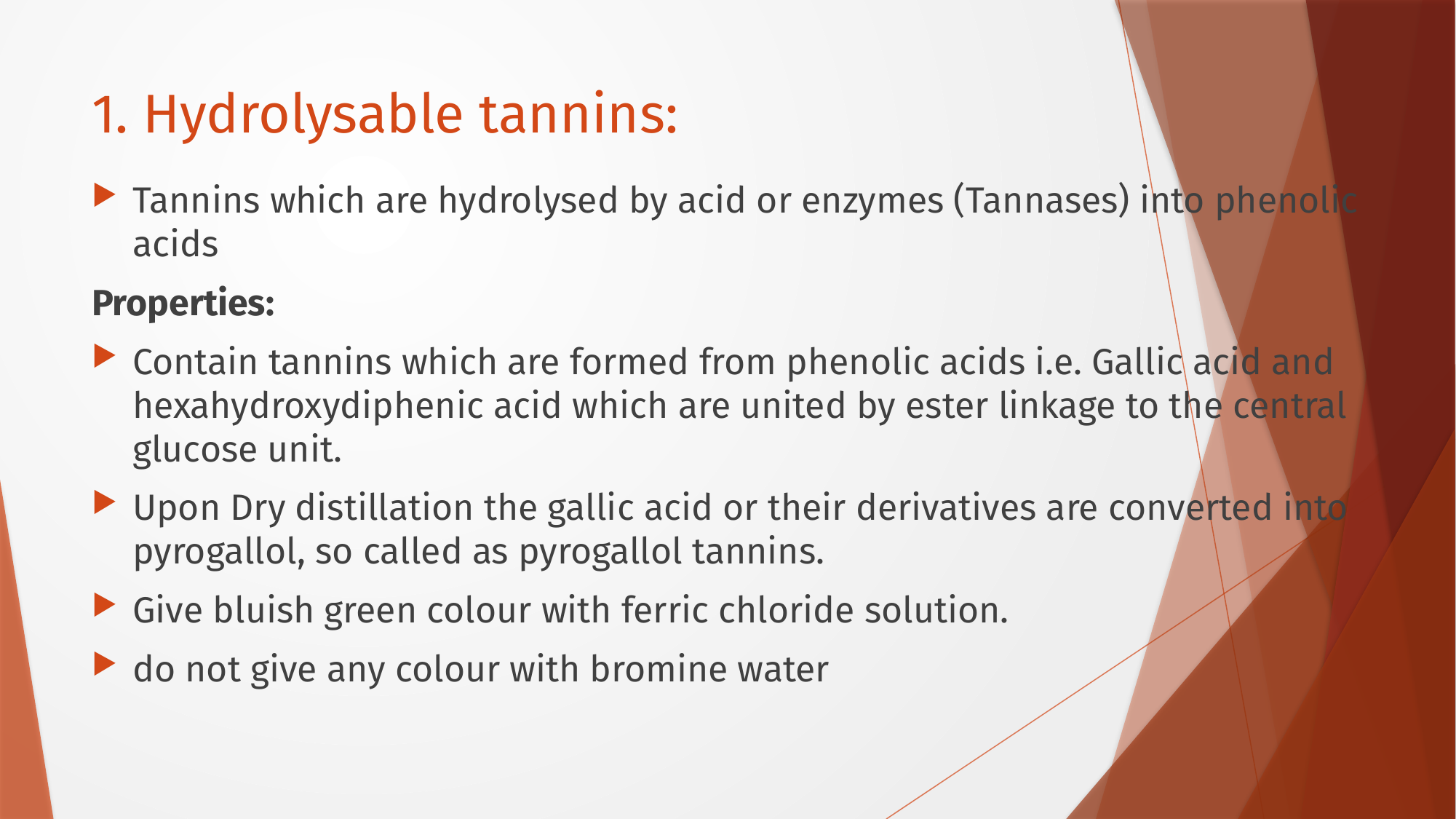

# 1. Hydrolysable tannins:
Tannins which are hydrolysed by acid or enzymes (Tannases) into phenolic acids
Properties:
Contain tannins which are formed from phenolic acids i.e. Gallic acid and  hexahydroxydiphenic acid which are united by ester linkage to the central glucose unit.
Upon Dry distillation the gallic acid or their derivatives are converted into pyrogallol, so called as pyrogallol tannins.
Give bluish green colour with ferric chloride solution.
do not give any colour with bromine water